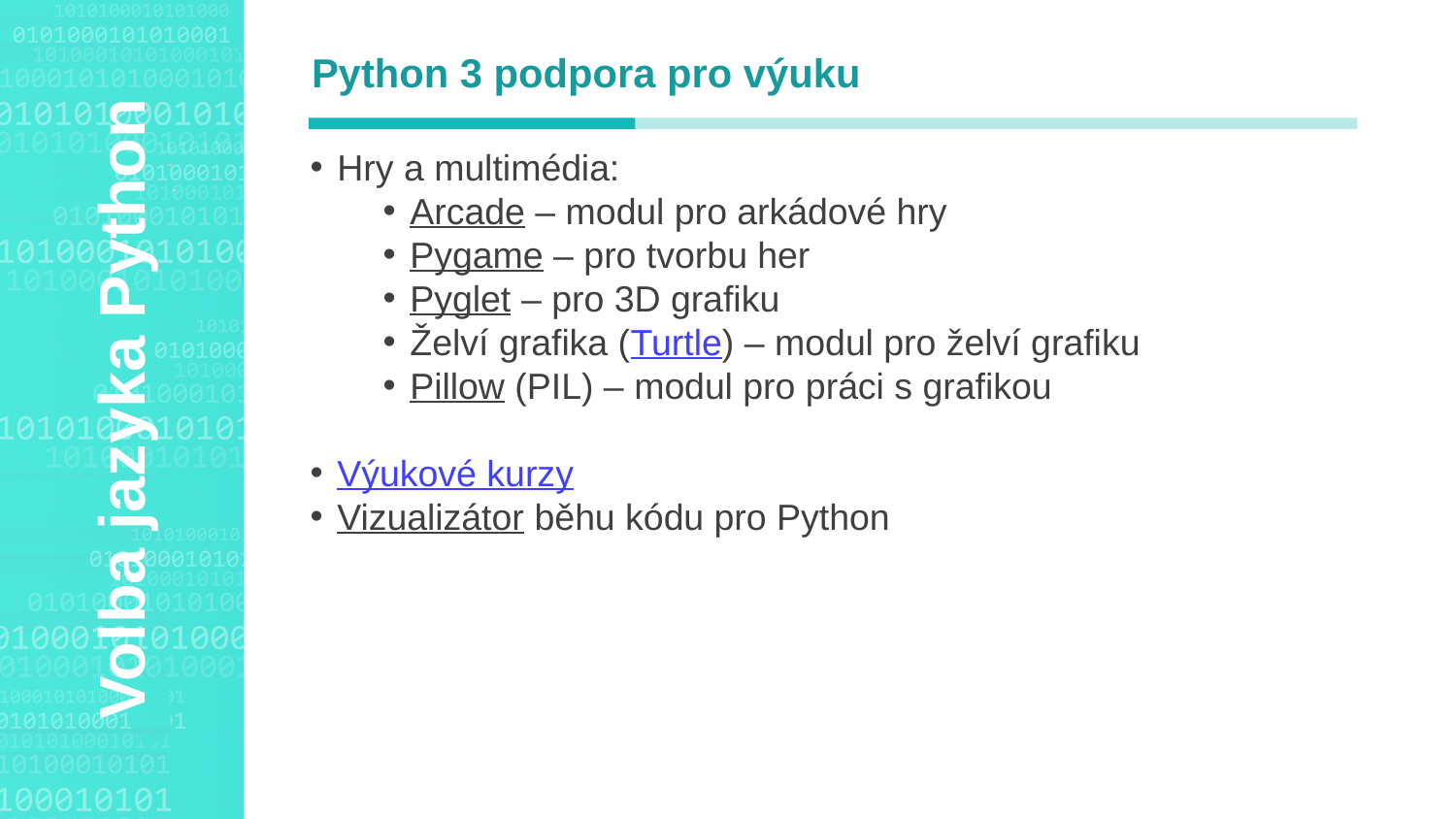

Python 3 podpora pro výuku
Hry a multimédia:
Arcade – modul pro arkádové hry
Pygame – pro tvorbu her
Pyglet – pro 3D grafiku
Želví grafika (Turtle) – modul pro želví grafiku
Pillow (PIL) – modul pro práci s grafikou
Výukové kurzy
Vizualizátor běhu kódu pro Python

Agenda Style

Volba jazyka Python